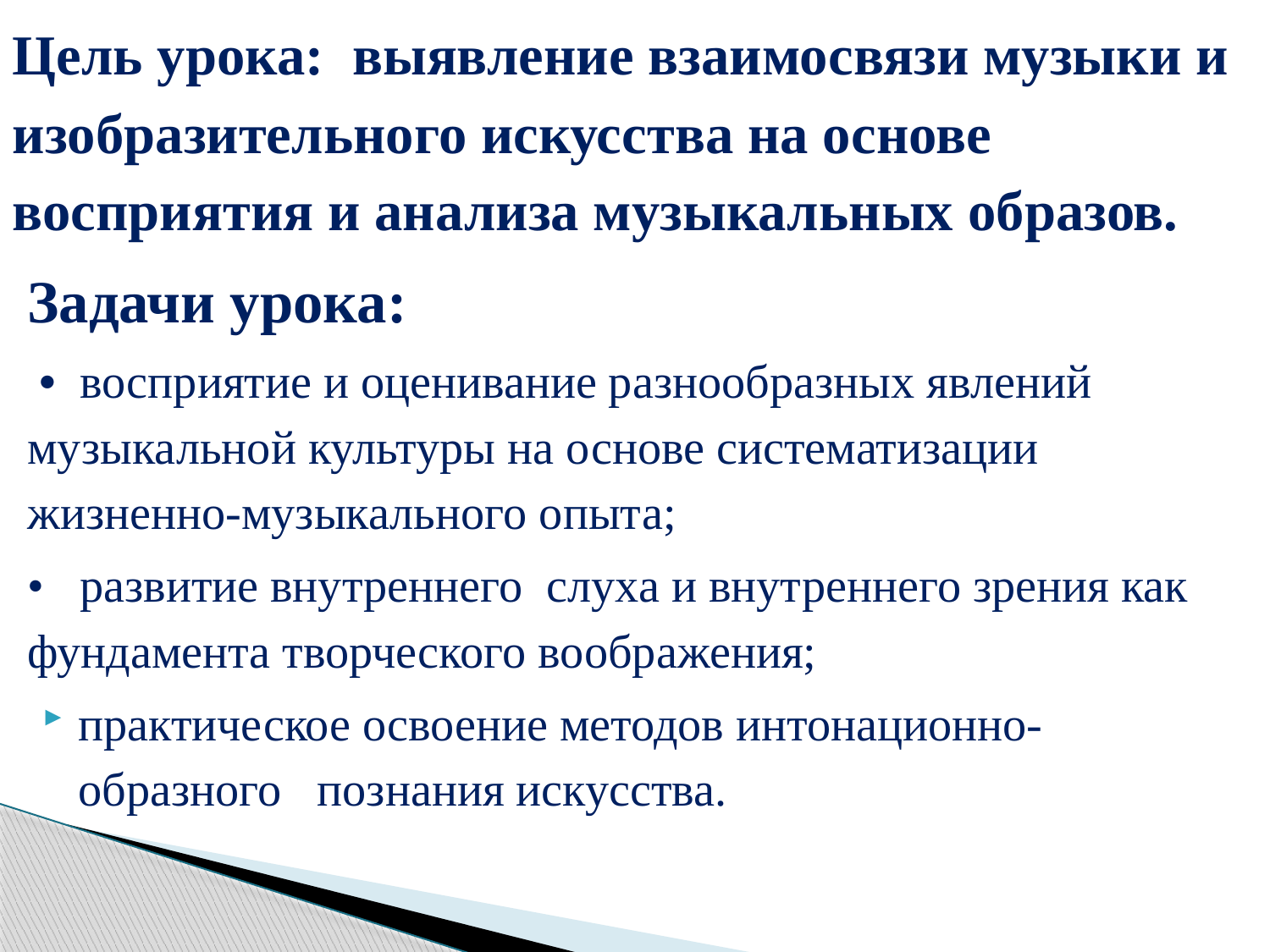

# Цель урока:  выявление взаимосвязи музыки и  изобразительного искусства на основе восприятия и анализа музыкальных образов.
Задачи урока:
 •  восприятие и оценивание разнообразных явлений музыкальной культуры на основе систематизации жизненно-музыкального опыта;
•   развитие внутреннего  слуха и внутреннего зрения как фундамента творческого воображения;
практическое освоение методов интонационно-образного   познания искусства.